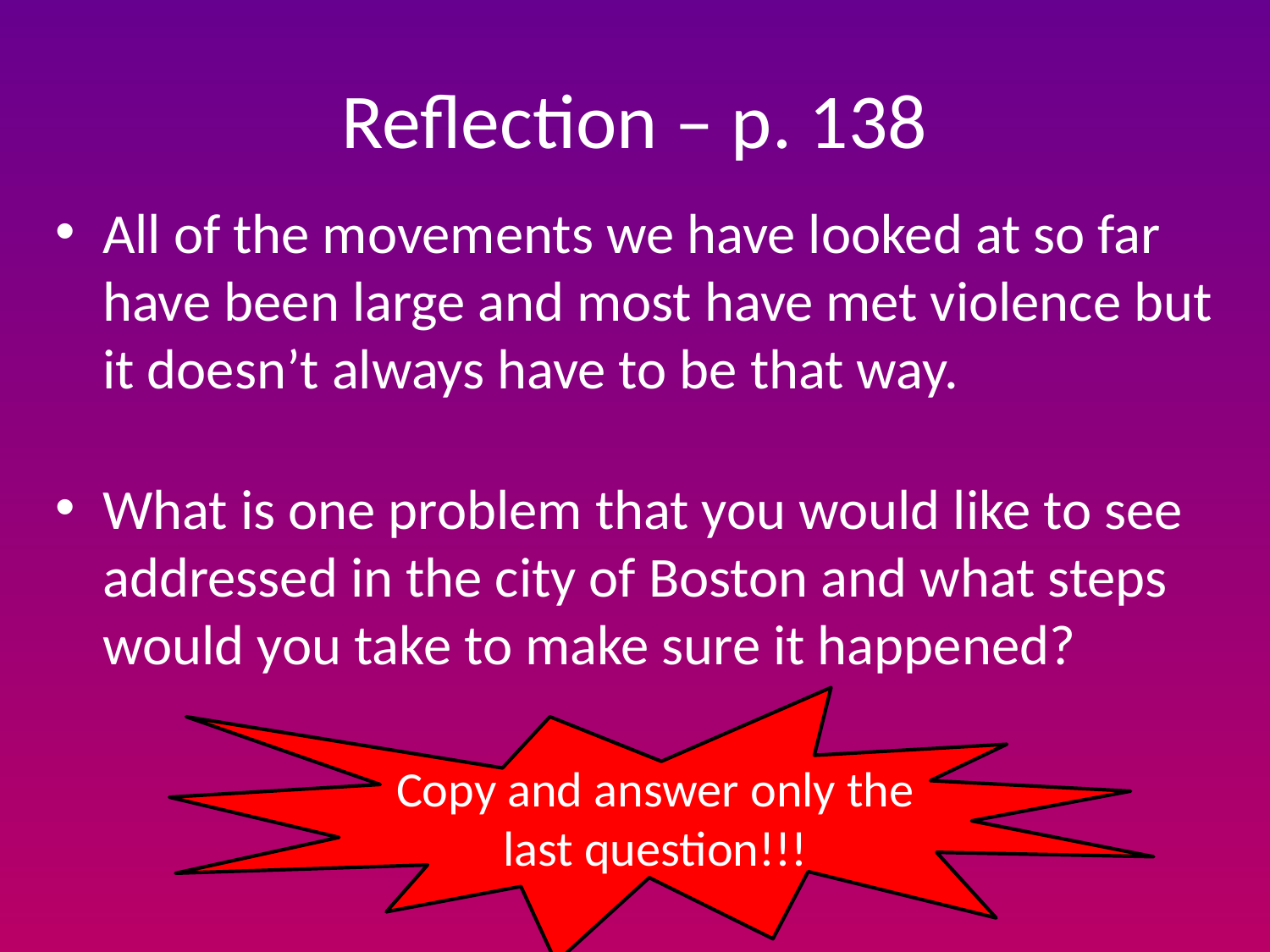

# Reflection – p. 138
All of the movements we have looked at so far have been large and most have met violence but it doesn’t always have to be that way.

What is one problem that you would like to see addressed in the city of Boston and what steps would you take to make sure it happened?
Copy and answer only the last question!!!